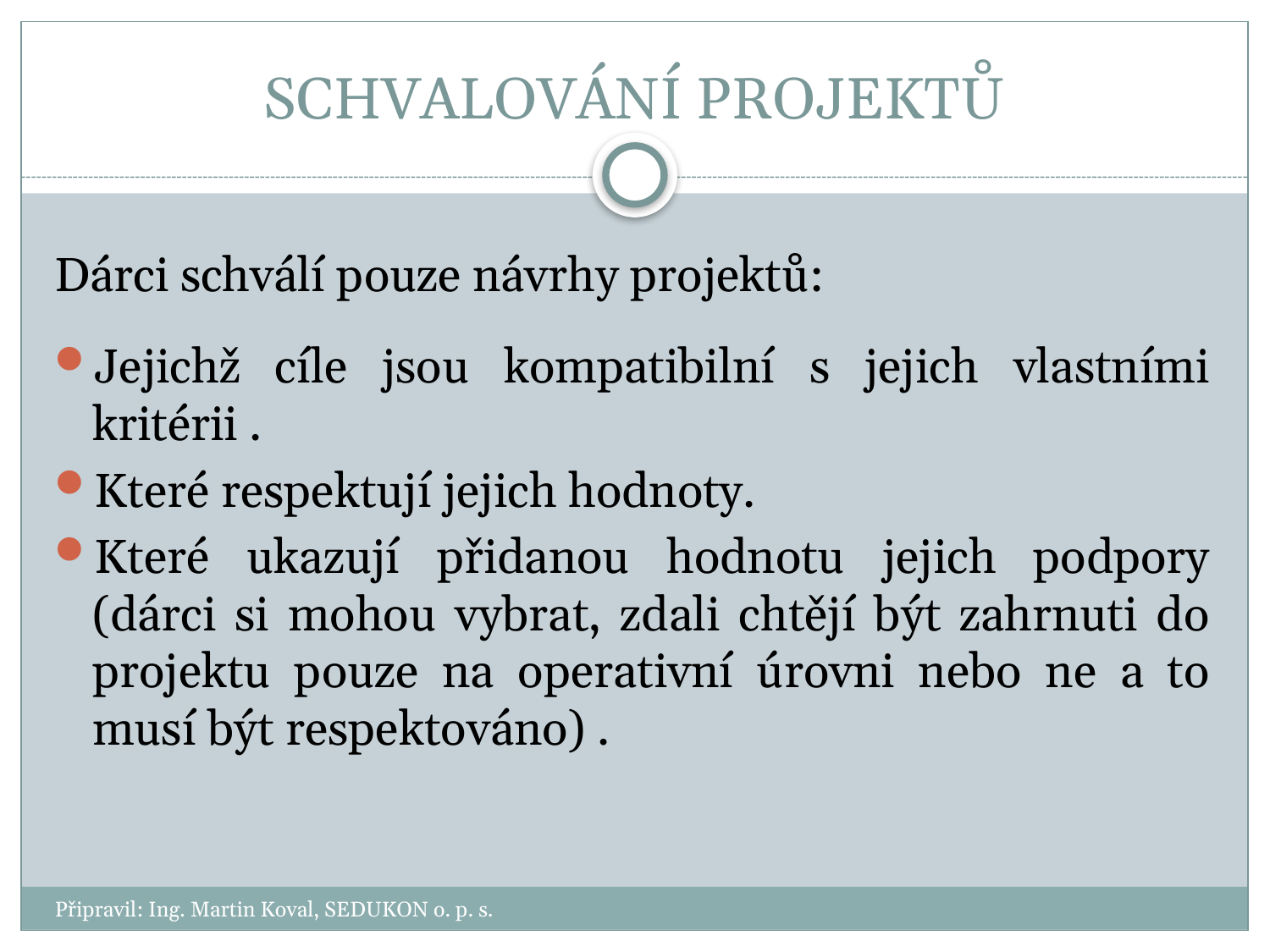

# SCHVALOVÁNÍ PROJEKTŮ
Dárci schválí pouze návrhy projektů:

Jejichž cíle jsou kompatibilní s jejich vlastními kritérii .
Které respektují jejich hodnoty.
Které ukazují přidanou hodnotu jejich podpory (dárci si mohou vybrat, zdali chtějí být zahrnuti do projektu pouze na operativní úrovni nebo ne a to musí být respektováno) .

Připravil: Ing. Martin Koval, SEDUKON o. p. s.